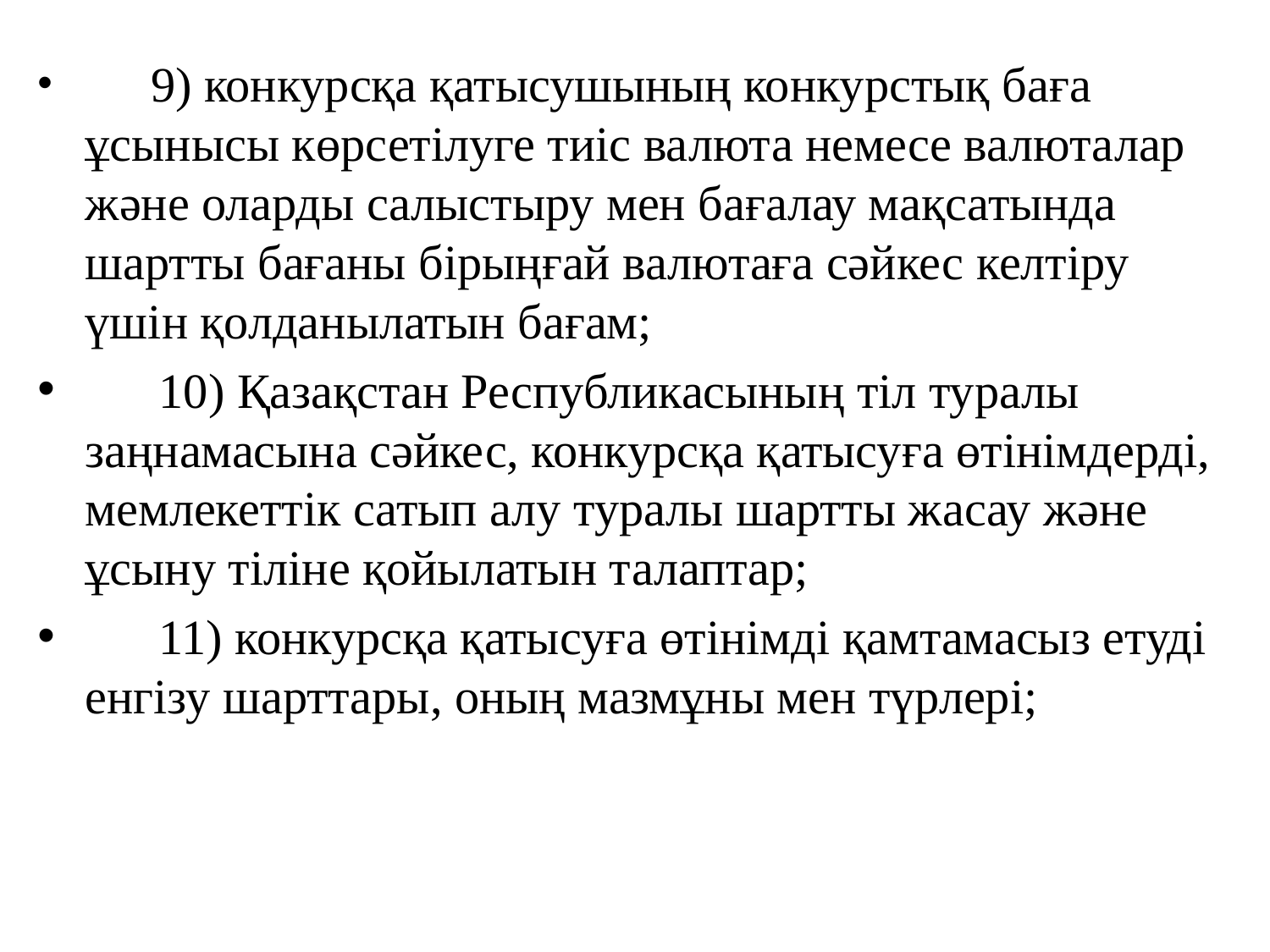

9) конкурсқа қатысушының конкурстық баға ұсынысы көрсетілуге тиіс валюта немесе валюталар және оларды салыстыру мен бағалау мақсатында шартты бағаны бірыңғай валютаға сәйкес келтіру үшін қолданылатын бағам;
      10) Қазақстан Республикасының тіл туралы заңнамасына сәйкес, конкурсқа қатысуға өтінімдерді, мемлекеттік сатып алу туралы шартты жасау және ұсыну тіліне қойылатын талаптар;
      11) конкурсқа қатысуға өтінімді қамтамасыз етуді енгізу шарттары, оның мазмұны мен түрлері;